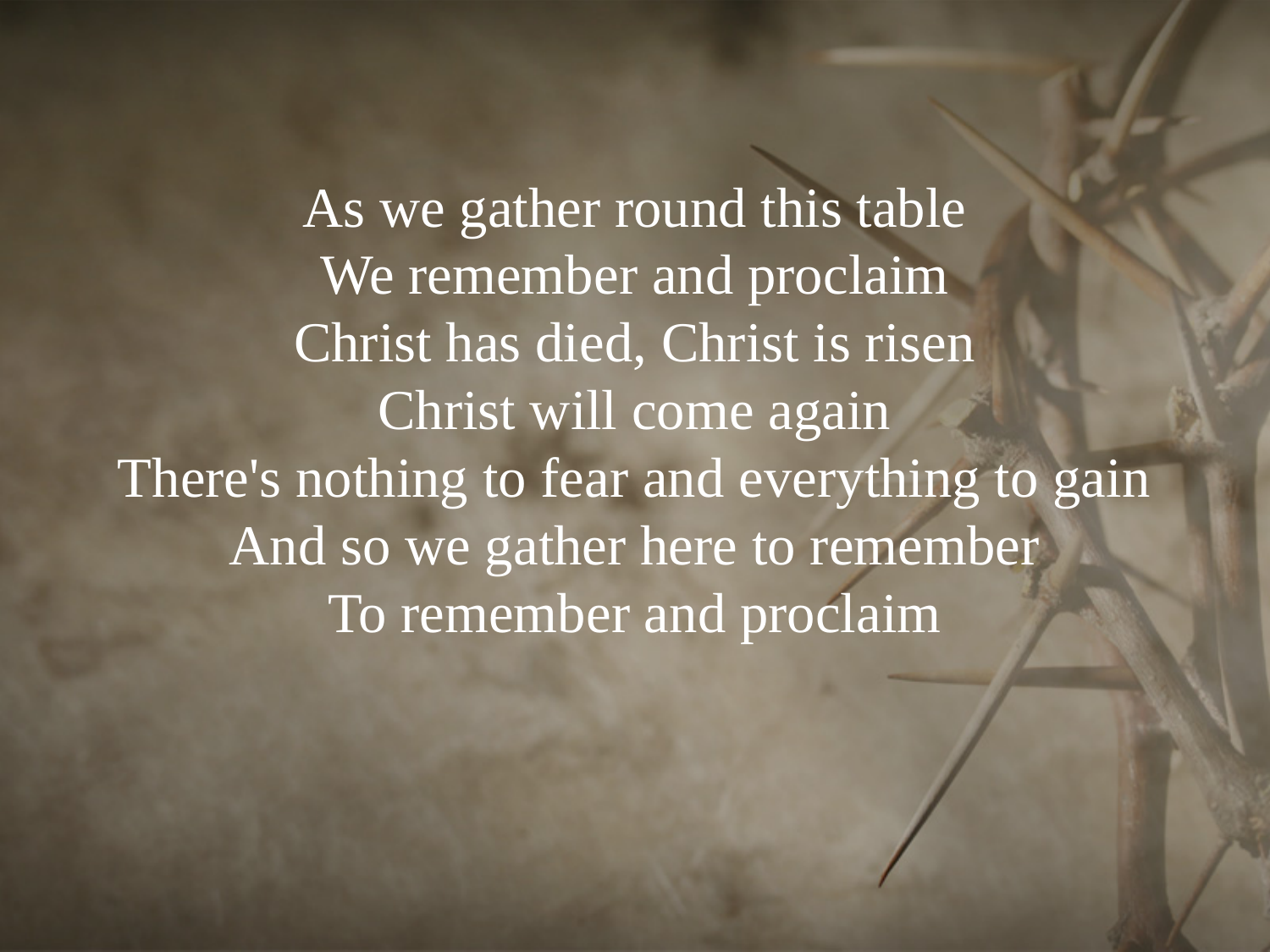

# As we gather round this table We remember and proclaim Christ has died, Christ is risen Christ will come again There's nothing to fear and everything to gain And so we gather here to remember To remember and proclaim